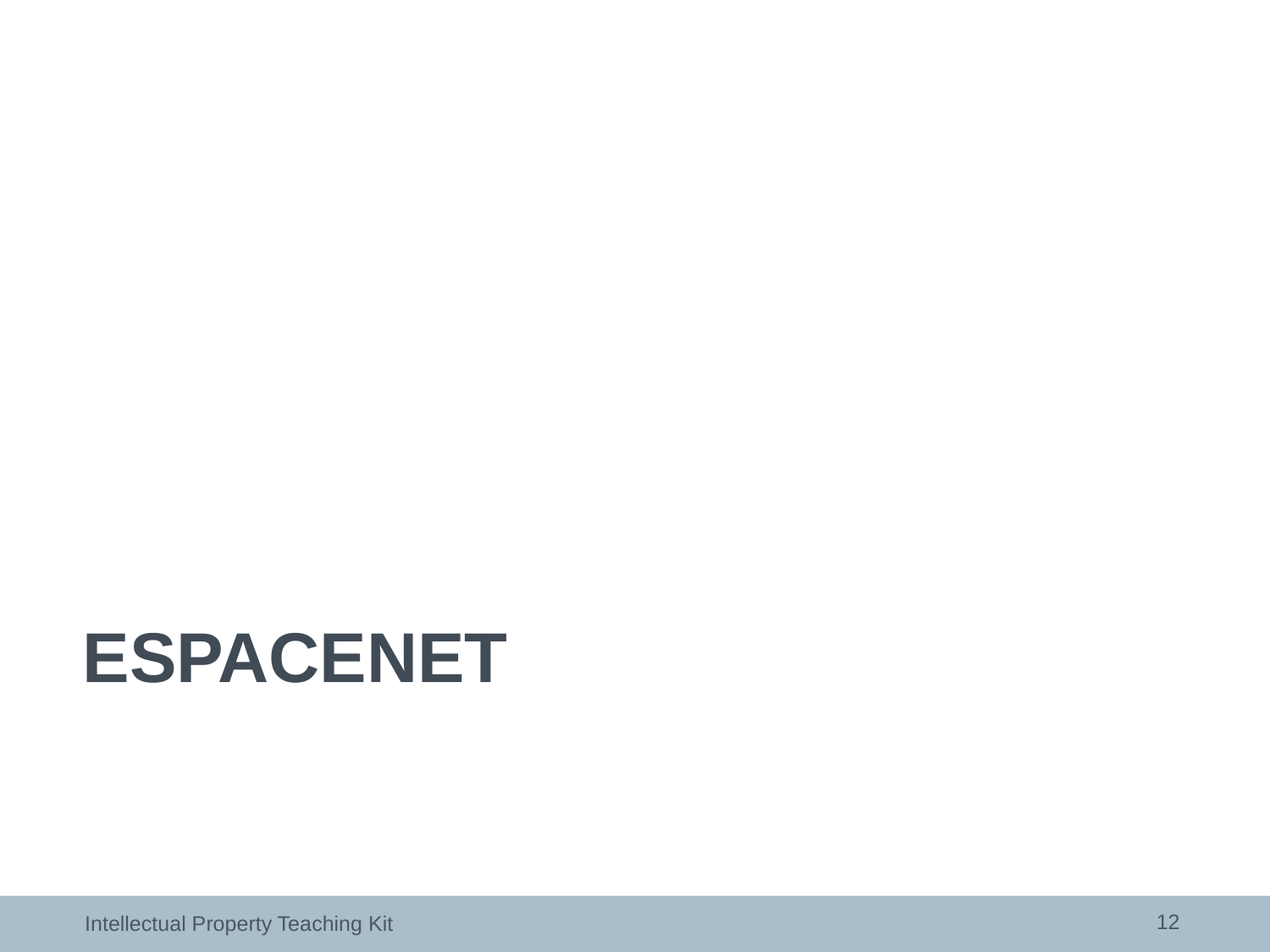

# Espacenet

12
Intellectual Property Teaching Kit